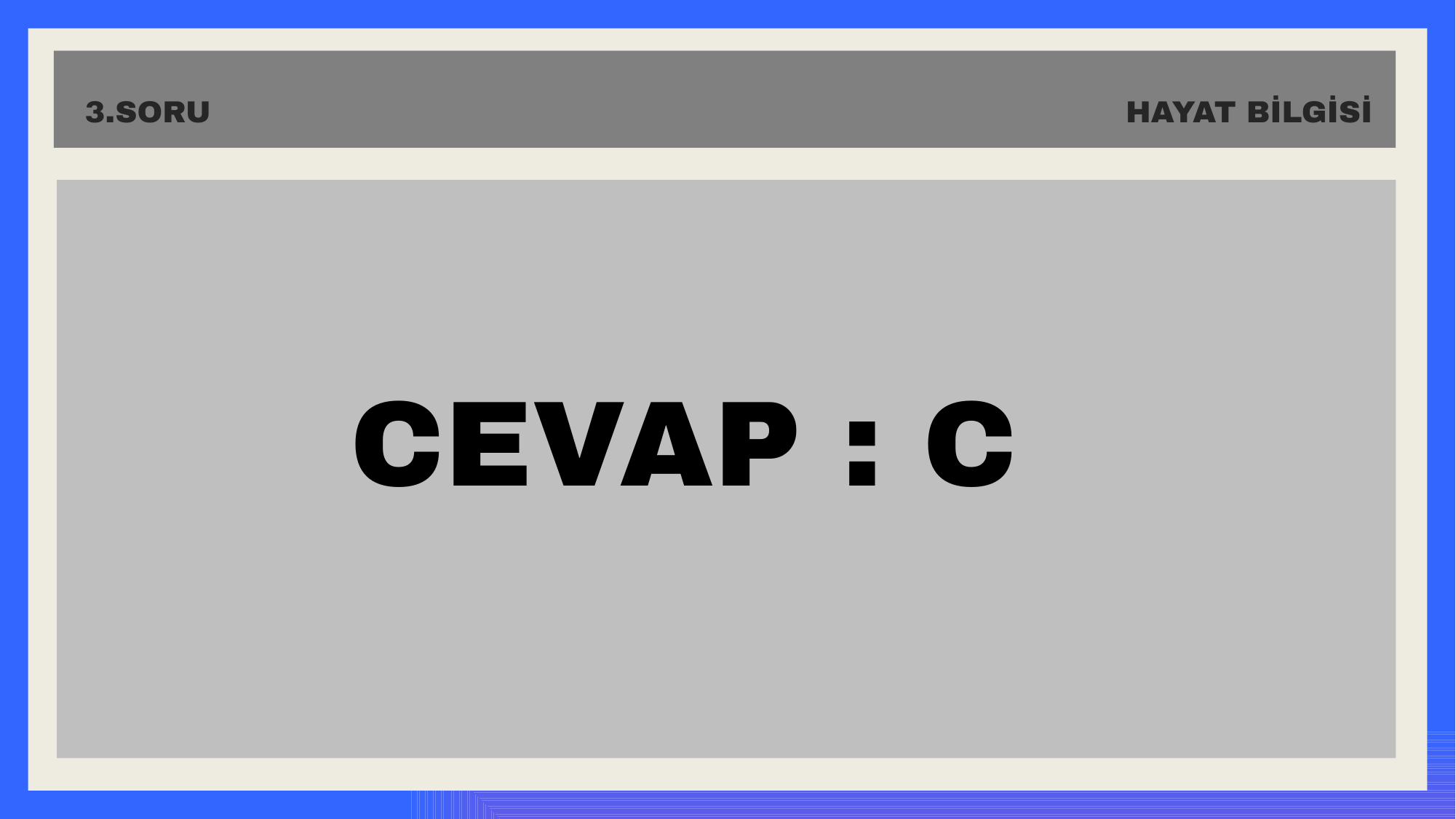

# 3.SORU                                                                                          HAYAT BİLGİSİ

              CEVAP : C